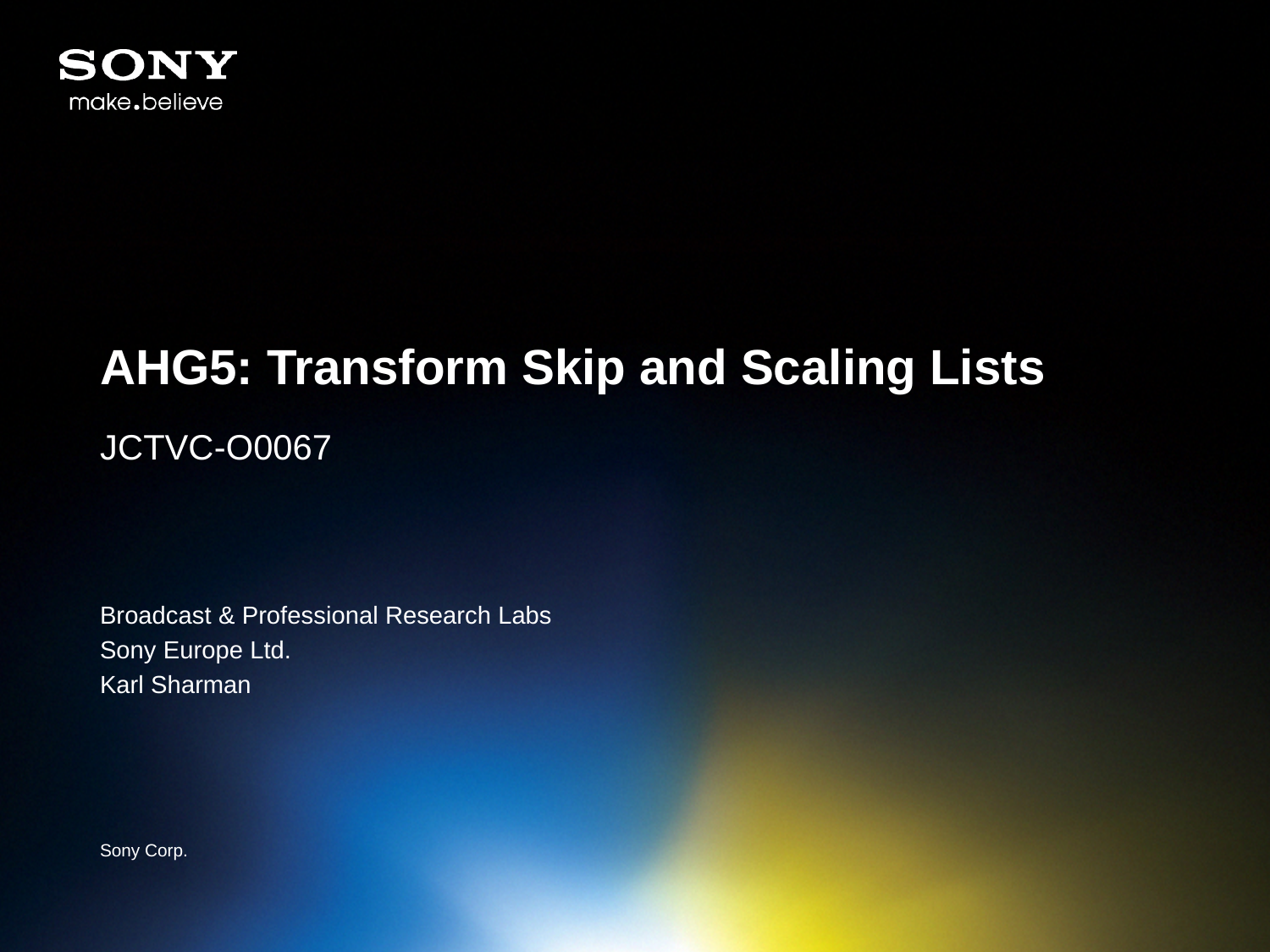

# AHG5: Transform Skip and Scaling Lists
JCTVC-O0067
Broadcast & Professional Research Labs
Sony Europe Ltd.
Karl Sharman
Sony Corp.